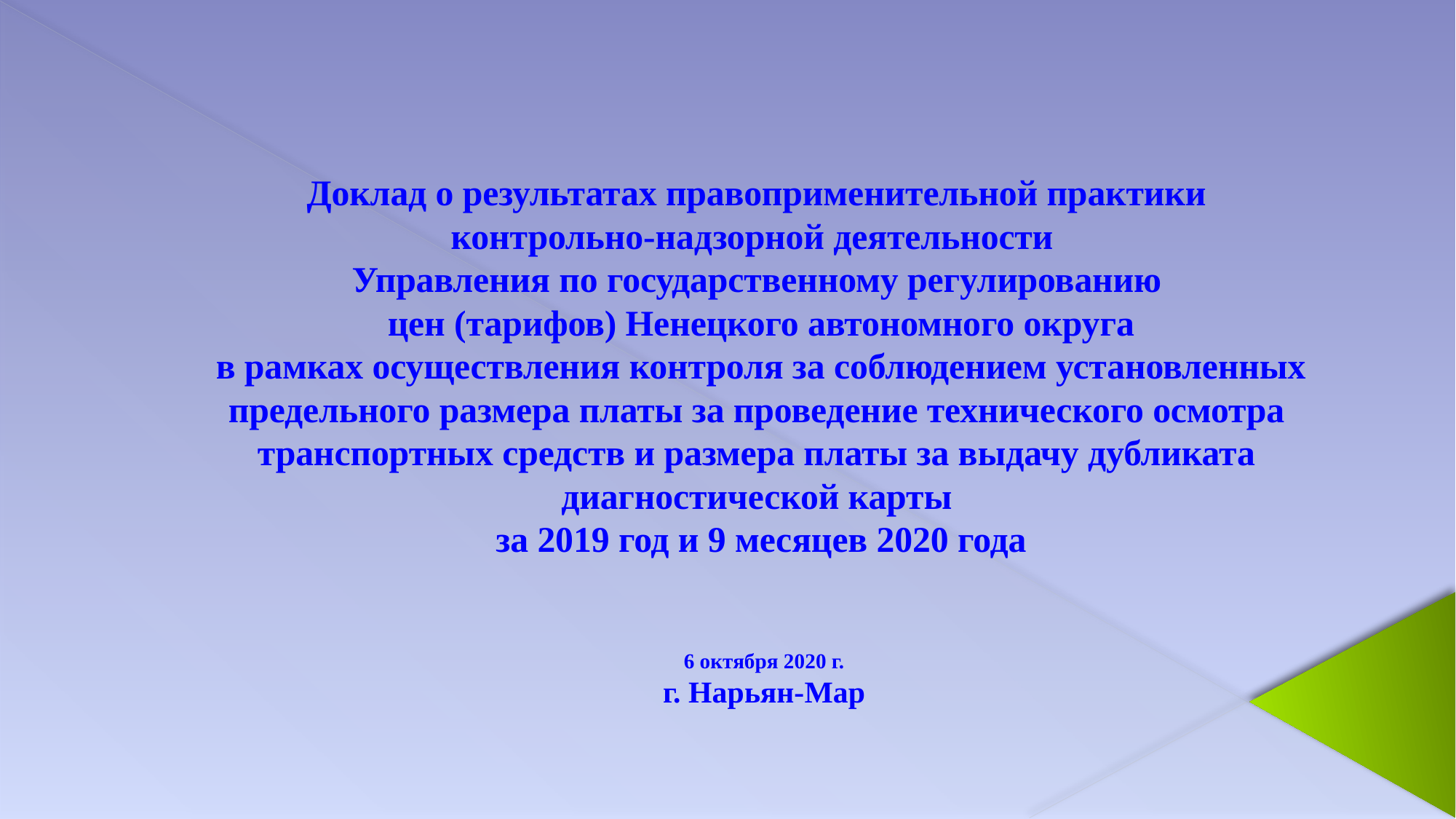

# Доклад о результатах правоприменительной практики контрольно-надзорной деятельности Управления по государственному регулированию цен (тарифов) Ненецкого автономного округа в рамках осуществления контроля за соблюдением установленных предельного размера платы за проведение технического осмотра транспортных средств и размера платы за выдачу дубликата диагностической карты за 2019 год и 9 месяцев 2020 года
6 октября 2020 г.
г. Нарьян-Мар